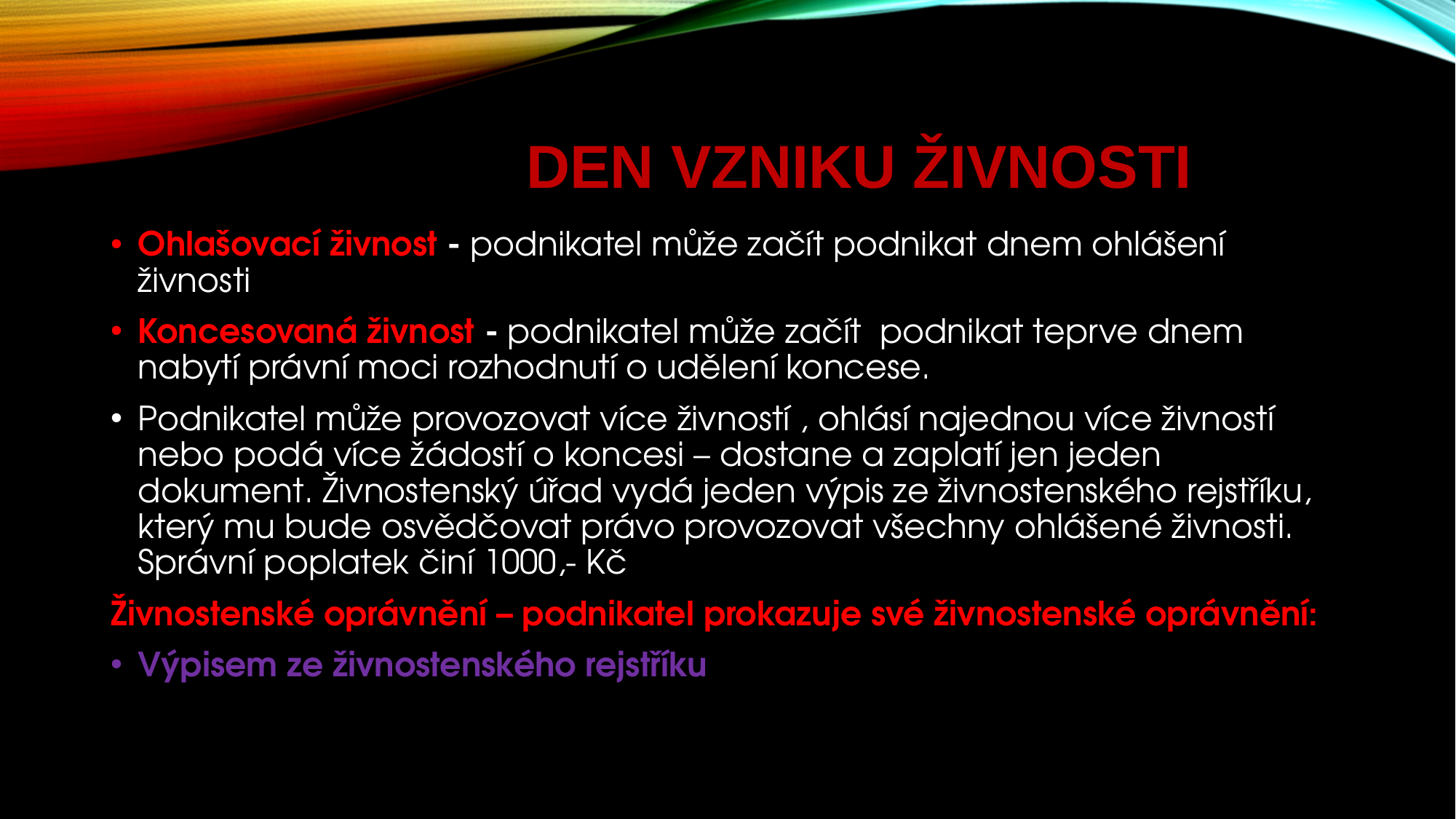

# DEN VZNIKU ŽIVNOSTI
Ohlašovací živnost - podnikatel může začít podnikat dnem ohlášení živnosti
Koncesovaná živnost - podnikatel může začít  podnikat teprve dnem nabytí právní moci rozhodnutí o udělení koncese.
Podnikatel může provozovat více živností , ohlásí najednou více živností nebo podá více žádostí o koncesi – dostane a zaplatí jen jeden dokument. Živnostenský úřad vydá jeden výpis ze živnostenského rejstříku, který mu bude osvědčovat právo provozovat všechny ohlášené živnosti. Správní poplatek činí 1000,- Kč
Živnostenské oprávnění – podnikatel prokazuje své živnostenské oprávnění:
Výpisem ze živnostenského rejstříku